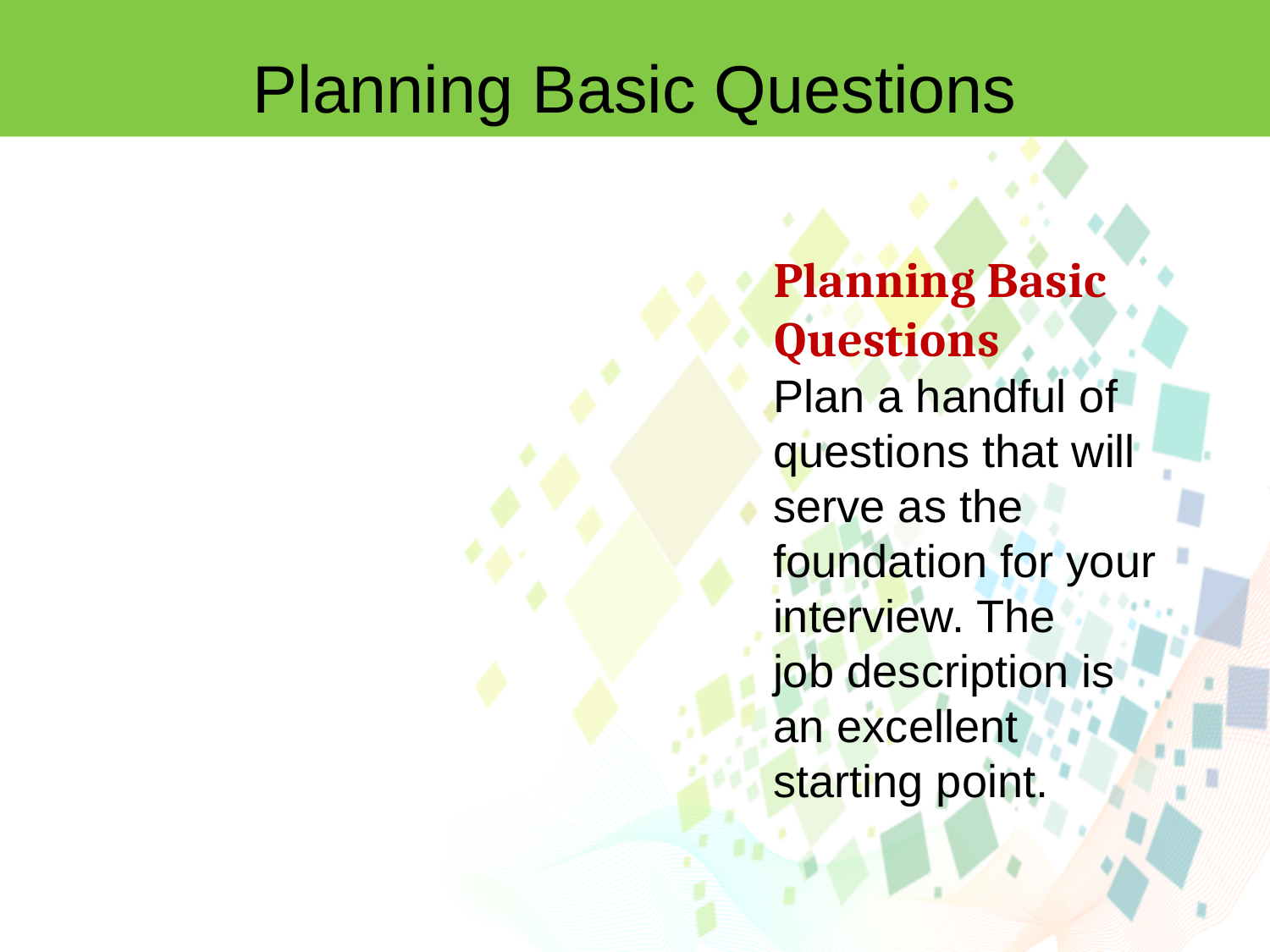

Planning Basic Questions
Planning Basic Questions
Plan a handful of questions that will serve as the foundation for your interview. The
job description is an excellent starting point.